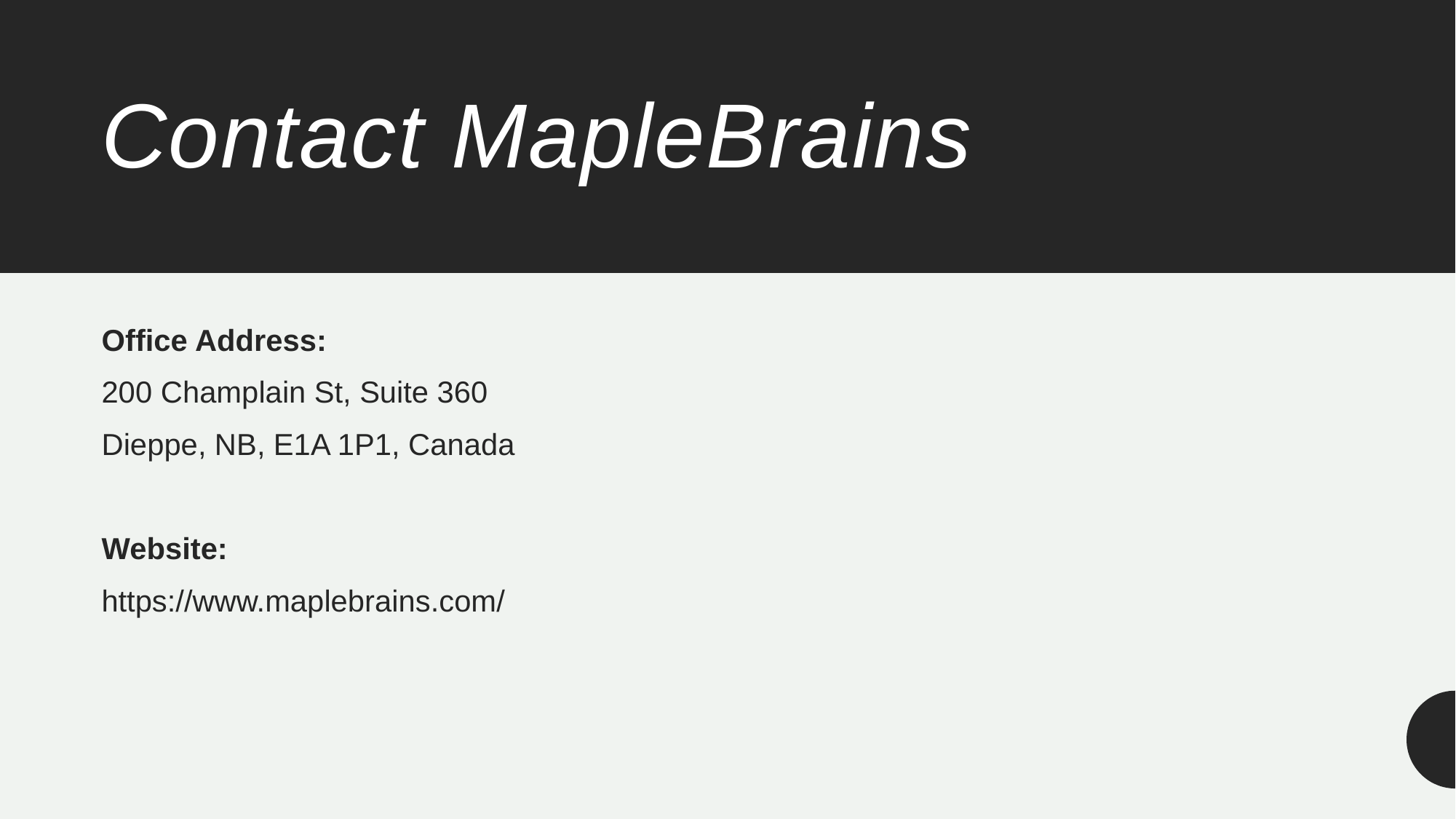

# Contact MapleBrains
Office Address:
200 Champlain St, Suite 360
Dieppe, NB, E1A 1P1, Canada

Website:
https://www.maplebrains.com/